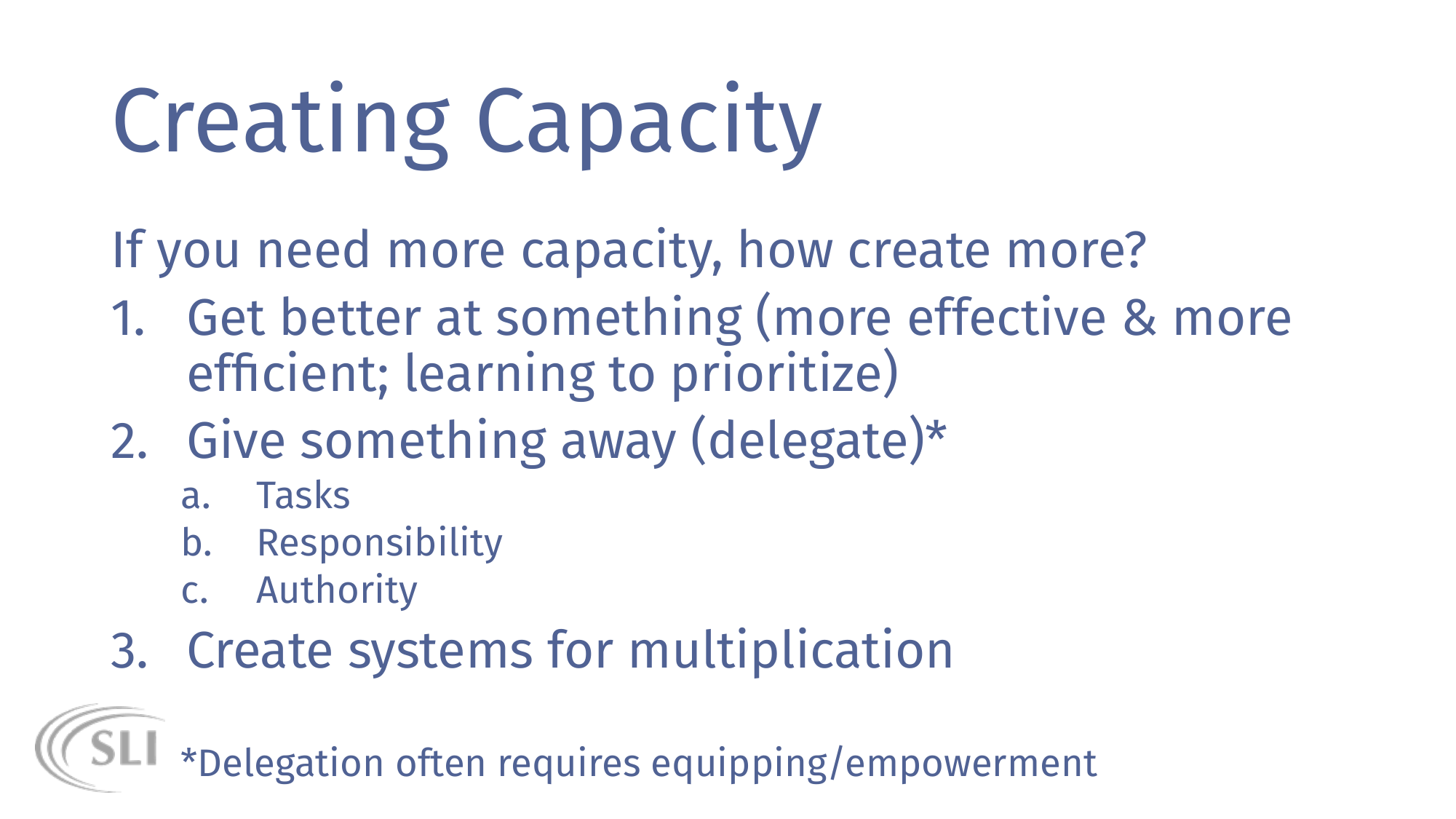

# Creating Capacity
If you need more capacity, how create more?
Get better at something (more effective & more efficient; learning to prioritize)
Give something away (delegate)*
Tasks
Responsibility
Authority
Create systems for multiplication

*Delegation often requires equipping/empowerment